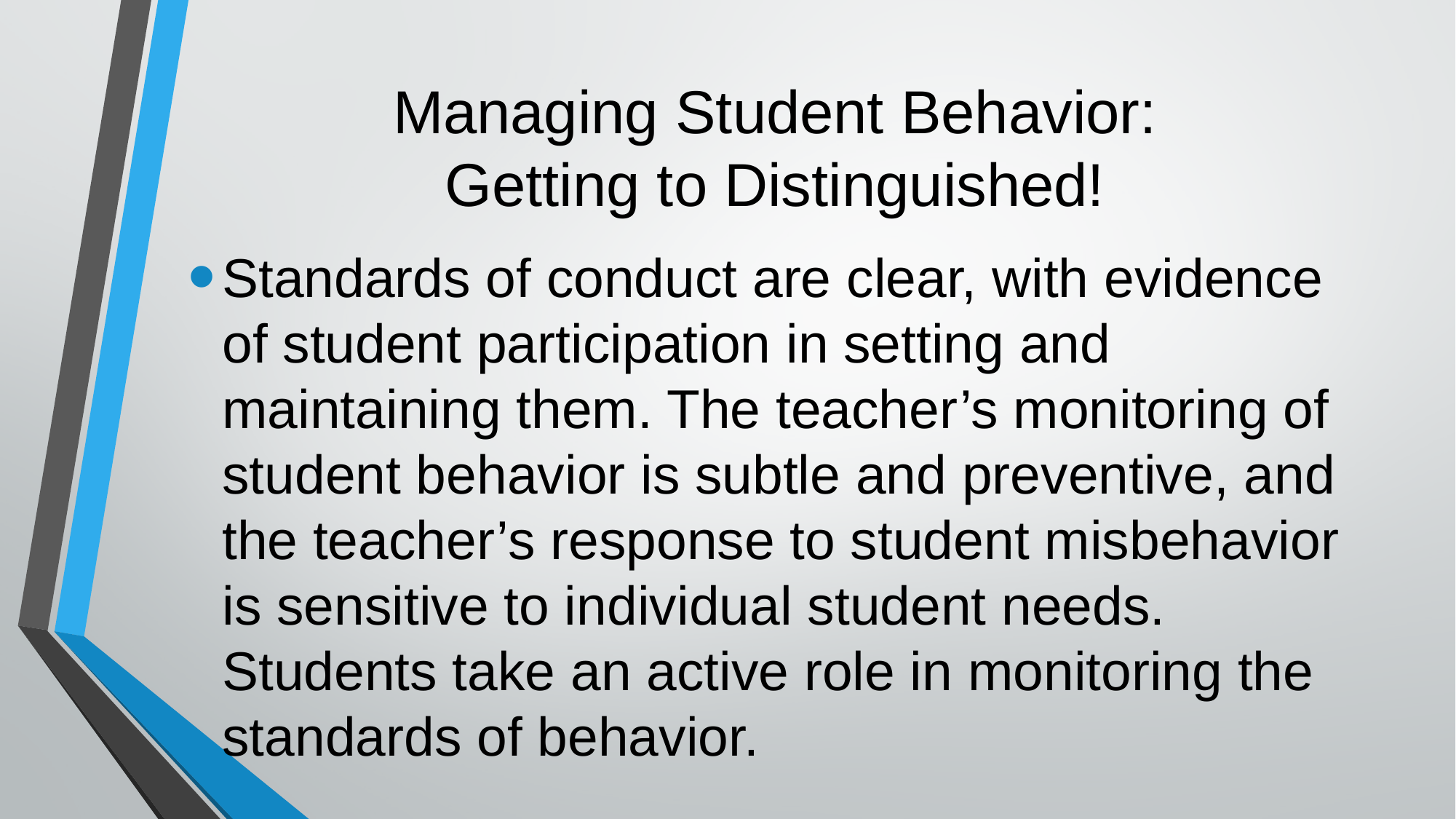

# Managing Student Behavior: Getting to Distinguished!
Standards of conduct are clear, with evidence of student participation in setting and maintaining them. The teacher’s monitoring of student behavior is subtle and preventive, and the teacher’s response to student misbehavior is sensitive to individual student needs. Students take an active role in monitoring the standards of behavior.